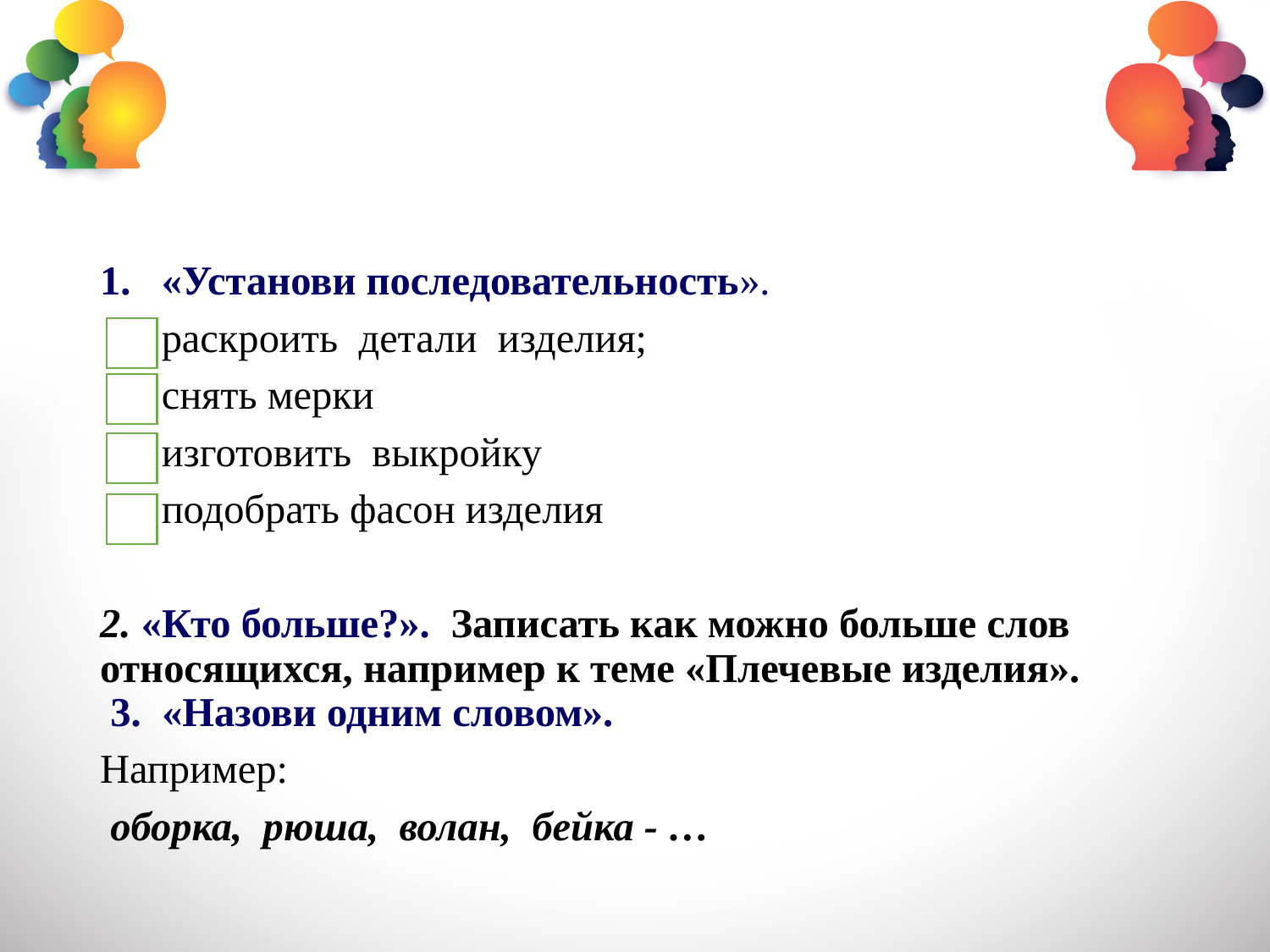

«Установи последовательность».
	раскроить  детали  изделия;
	снять мерки
	изготовить  выкройку
	подобрать фасон изделия

2. «Кто больше?».  Записать как можно больше слов относящихся, например к теме «Плечевые изделия».
 3.  «Назови одним словом».
Например:
 оборка,  рюша,  волан,  бейка - …